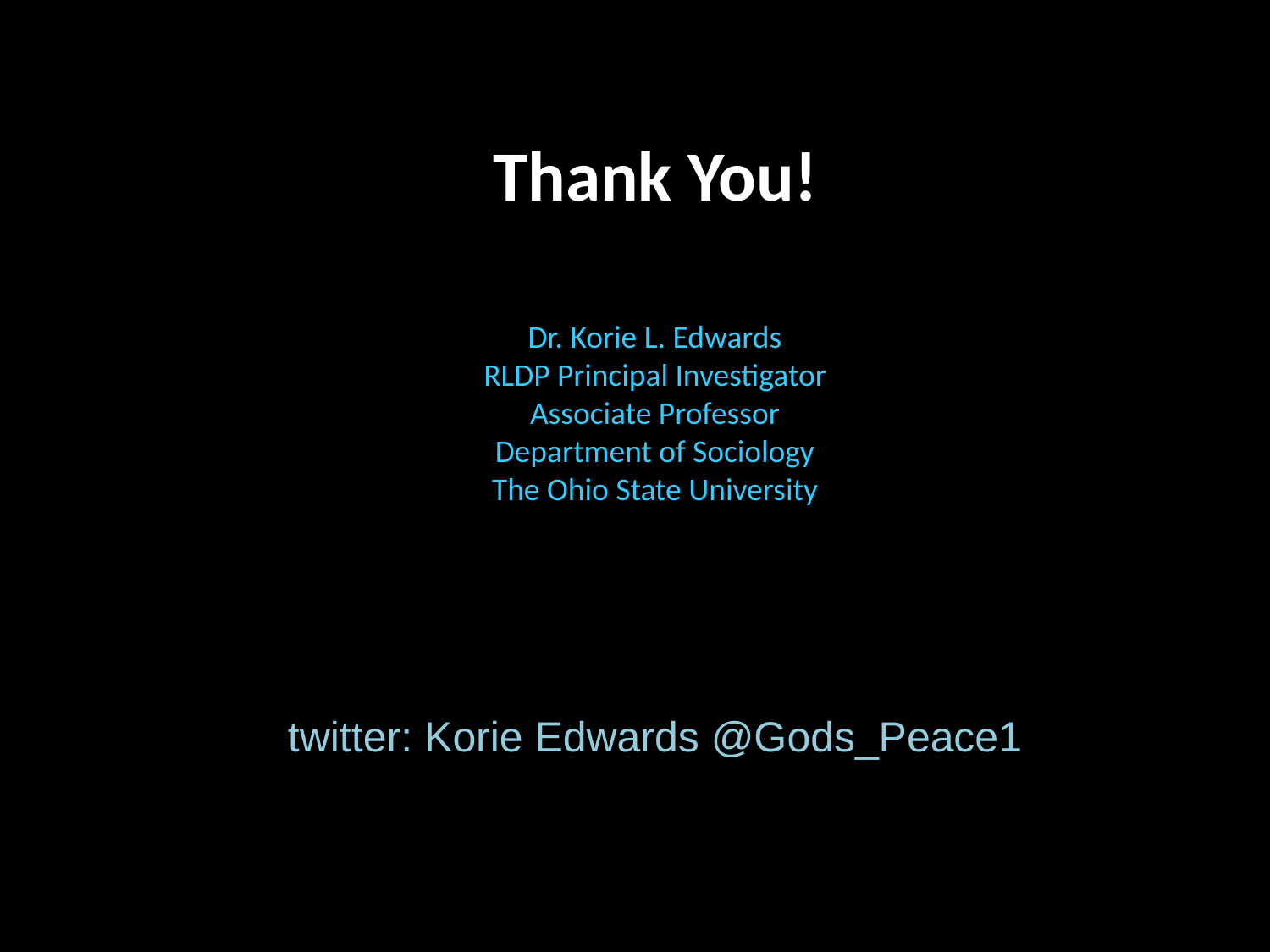

# Thank You! Dr. Korie L. Edwards RLDP Principal Investigator Associate Professor Department of Sociology The Ohio State University twitter: Korie Edwards @Gods_Peace1